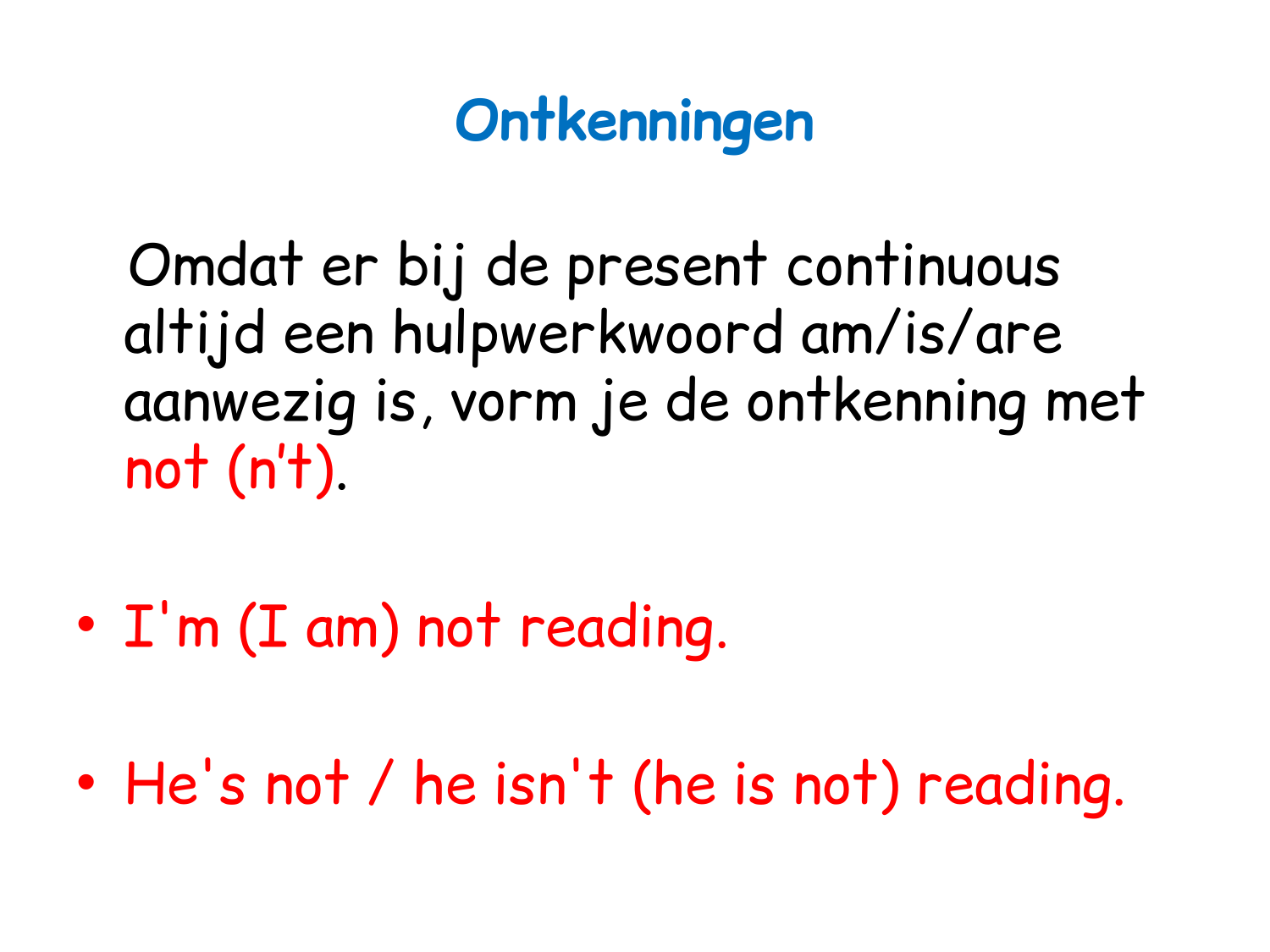

# Ontkenningen
   Omdat er bij de present continuous altijd een hulpwerkwoord am/is/are aanwezig is, vorm je de ontkenning met not (n’t).

I'm (I am) not reading.

He's not / he isn't (he is not) reading.